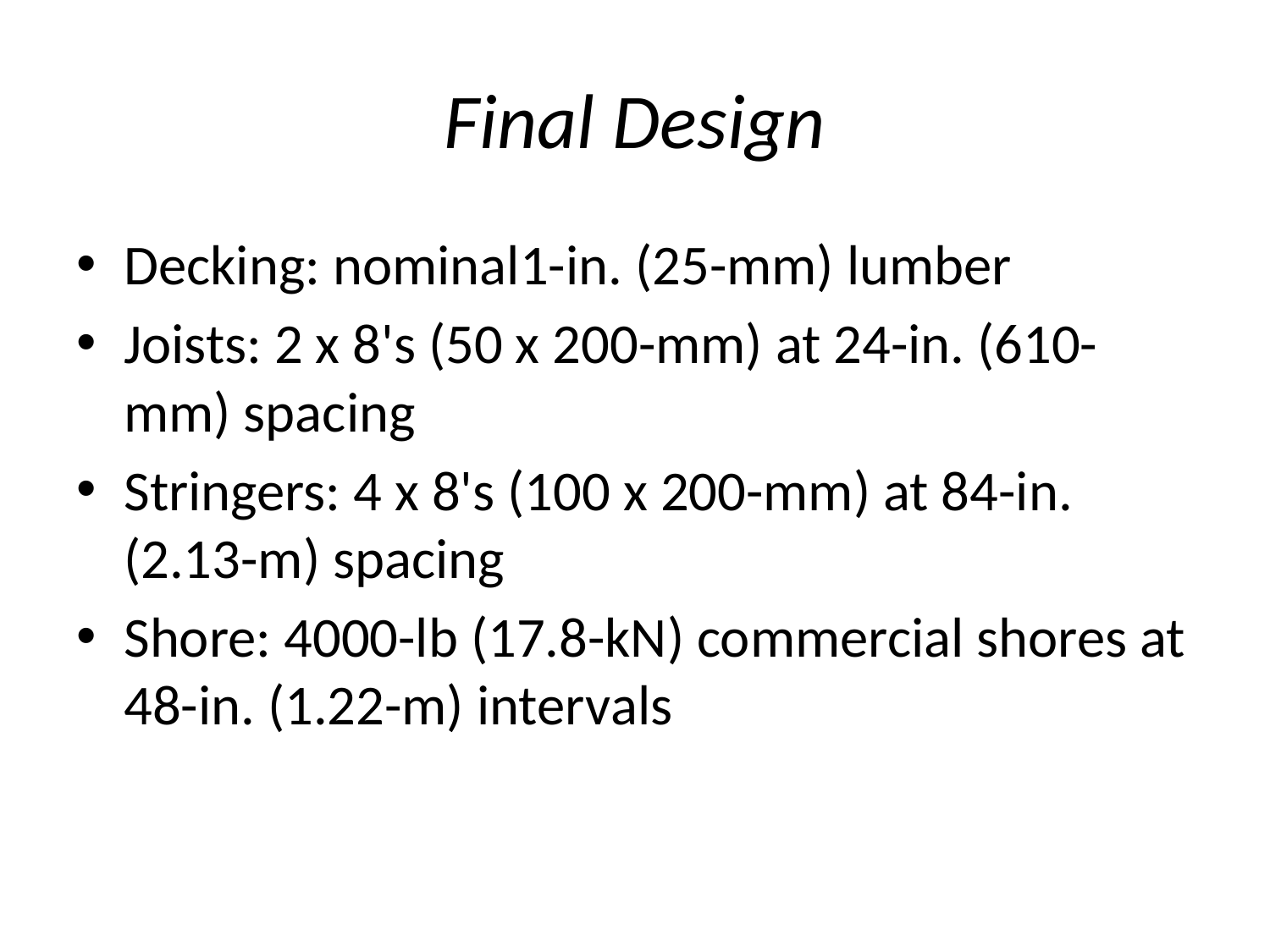

# Final Design
Decking: nominal1-in. (25-mm) lumber
Joists: 2 x 8's (50 x 200-mm) at 24-in. (610-mm) spacing
Stringers: 4 x 8's (100 x 200-mm) at 84-in. (2.13-m) spacing
Shore: 4000-lb (17.8-kN) commercial shores at 48-in. (1.22-m) intervals